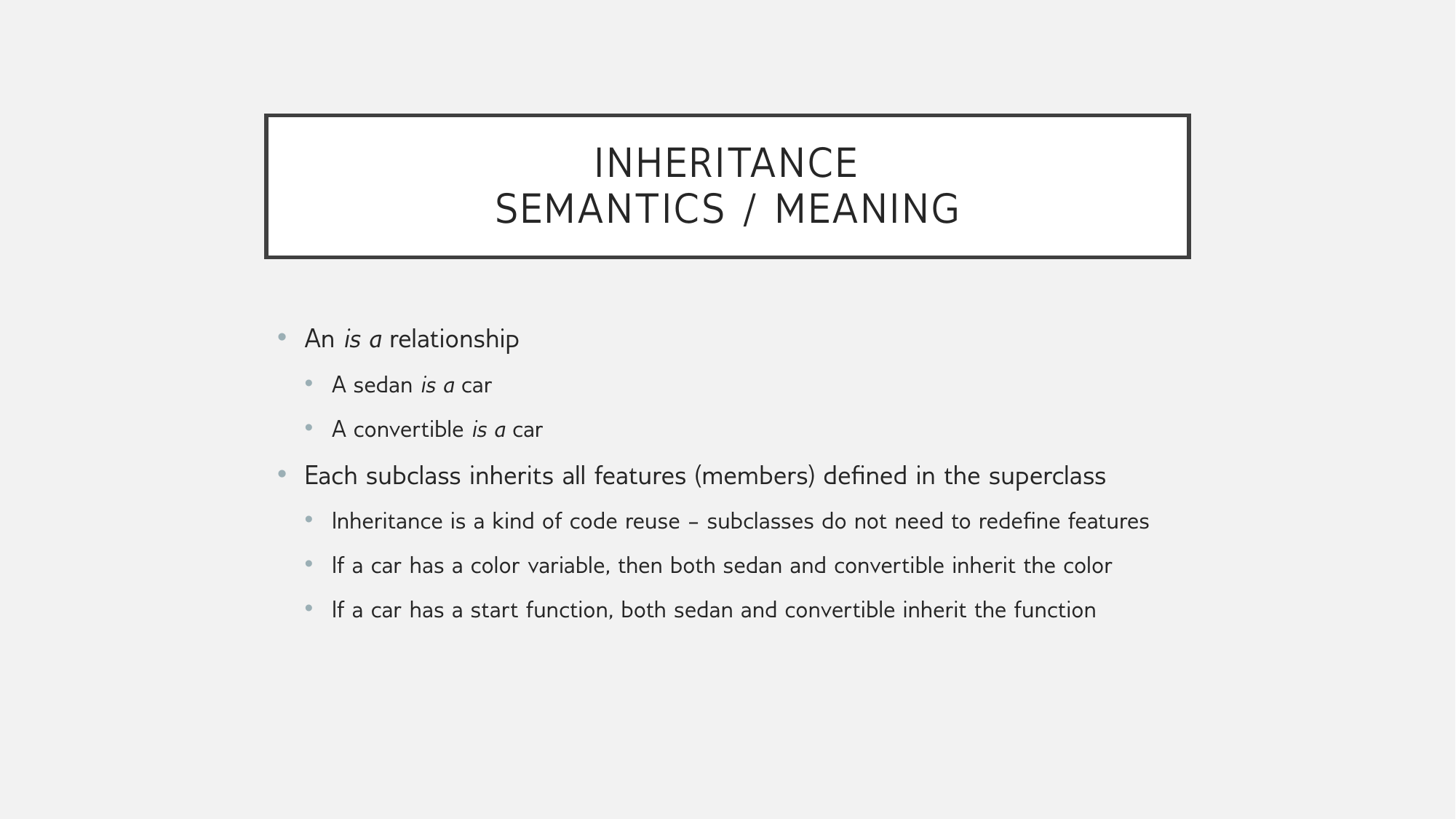

# Inheritance Semantics / Meaning
An is a relationship
A sedan is a car
A convertible is a car
Each subclass inherits all features (members) defined in the superclass
Inheritance is a kind of code reuse – subclasses do not need to redefine features
If a car has a color variable, then both sedan and convertible inherit the color
If a car has a start function, both sedan and convertible inherit the function